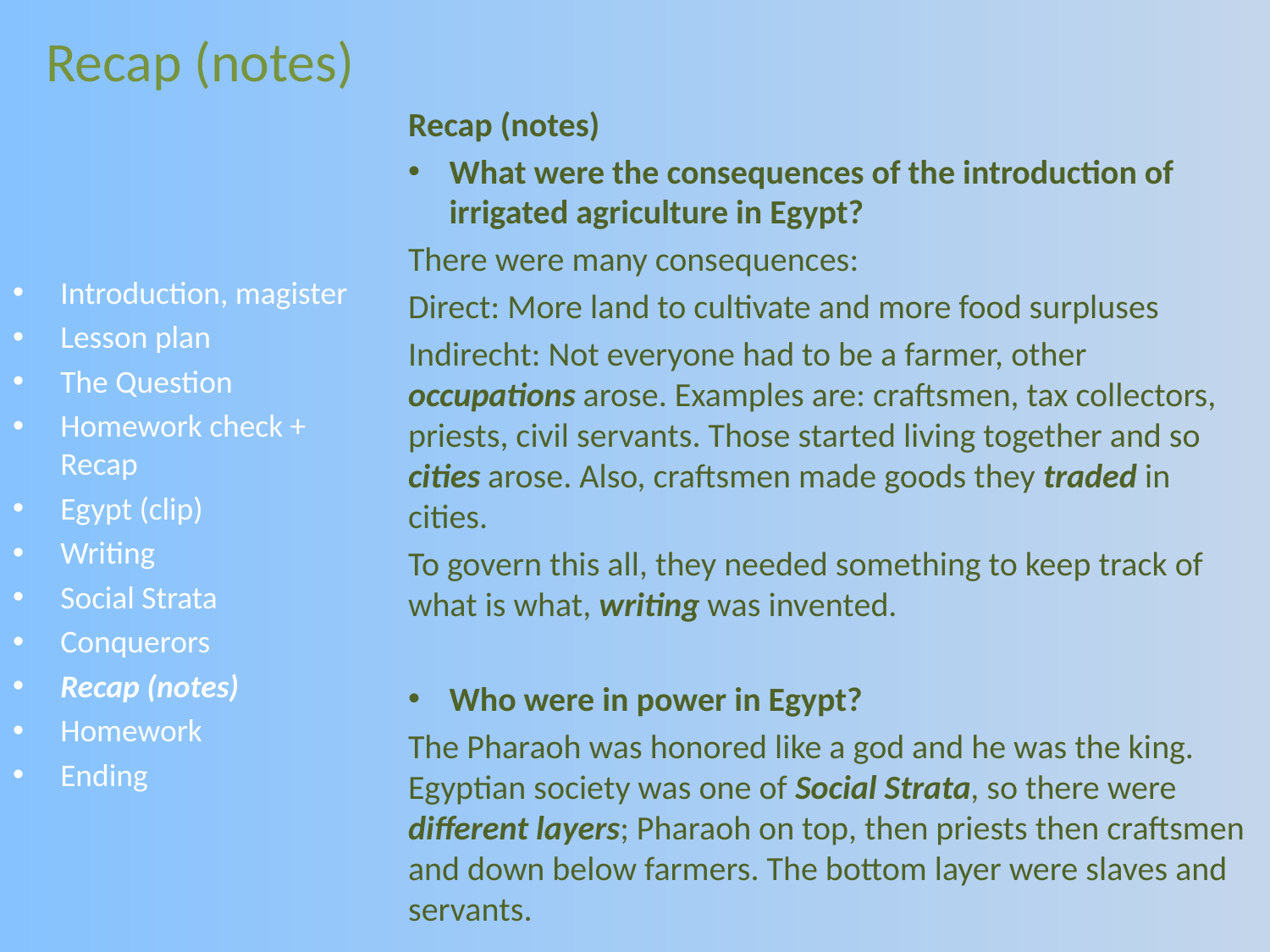

Recap (notes)
Recap (notes)
What were the consequences of the introduction of irrigated agriculture in Egypt?
There were many consequences:
Direct: More land to cultivate and more food surpluses
Indirecht: Not everyone had to be a farmer, other occupations arose. Examples are: craftsmen, tax collectors, priests, civil servants. Those started living together and so cities arose. Also, craftsmen made goods they traded in cities.
To govern this all, they needed something to keep track of what is what, writing was invented.

Who were in power in Egypt?
The Pharaoh was honored like a god and he was the king. Egyptian society was one of Social Strata, so there were different layers; Pharaoh on top, then priests then craftsmen and down below farmers. The bottom layer were slaves and servants.
Introduction, magister
Lesson plan
The Question
Homework check + Recap
Egypt (clip)
Writing
Social Strata
Conquerors
Recap (notes)
Homework
Ending